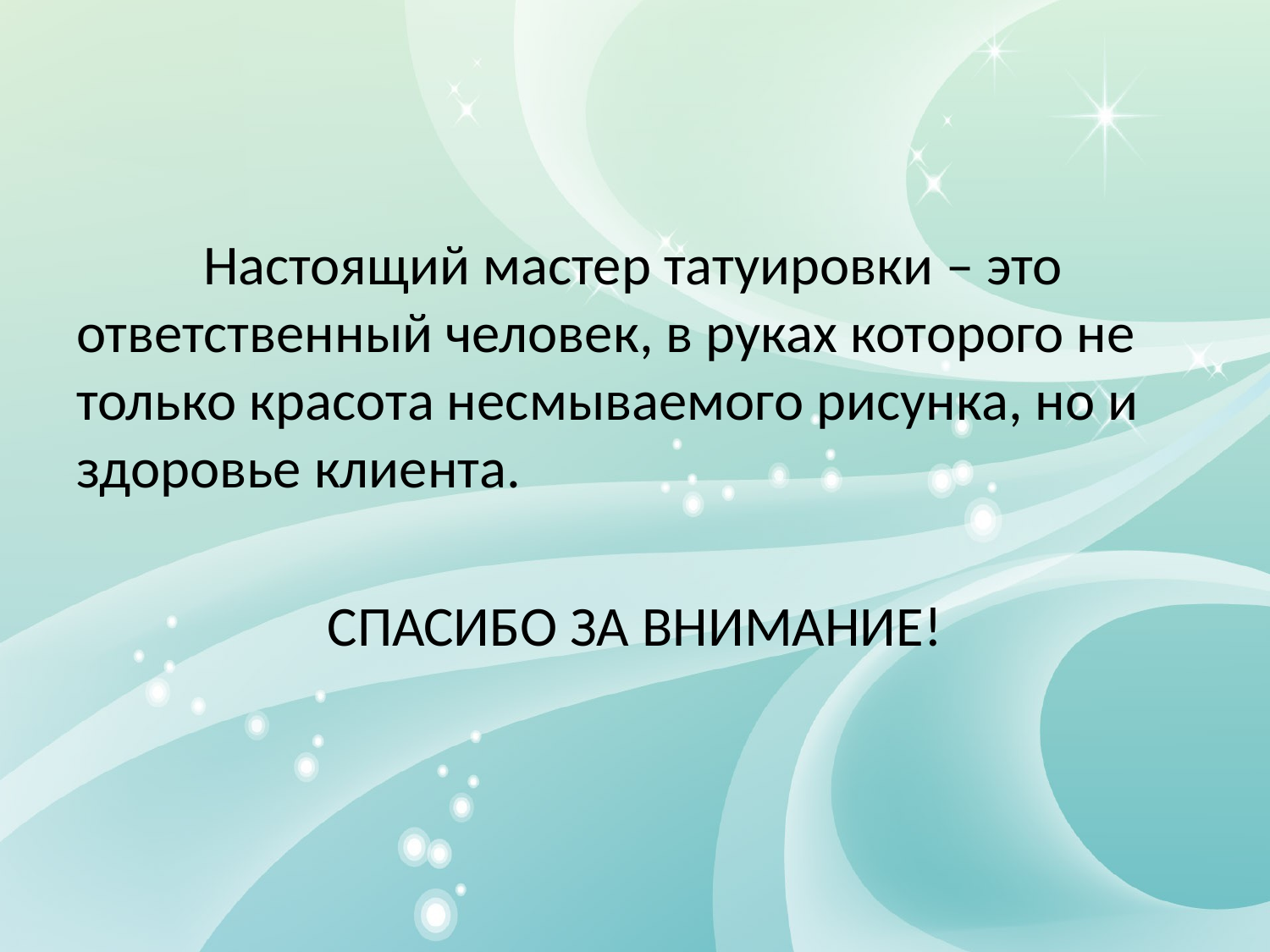

#
	Настоящий мастер татуировки – это ответственный человек, в руках которого не только красота несмываемого рисунка, но и здоровье клиента.

СПАСИБО ЗА ВНИМАНИЕ!